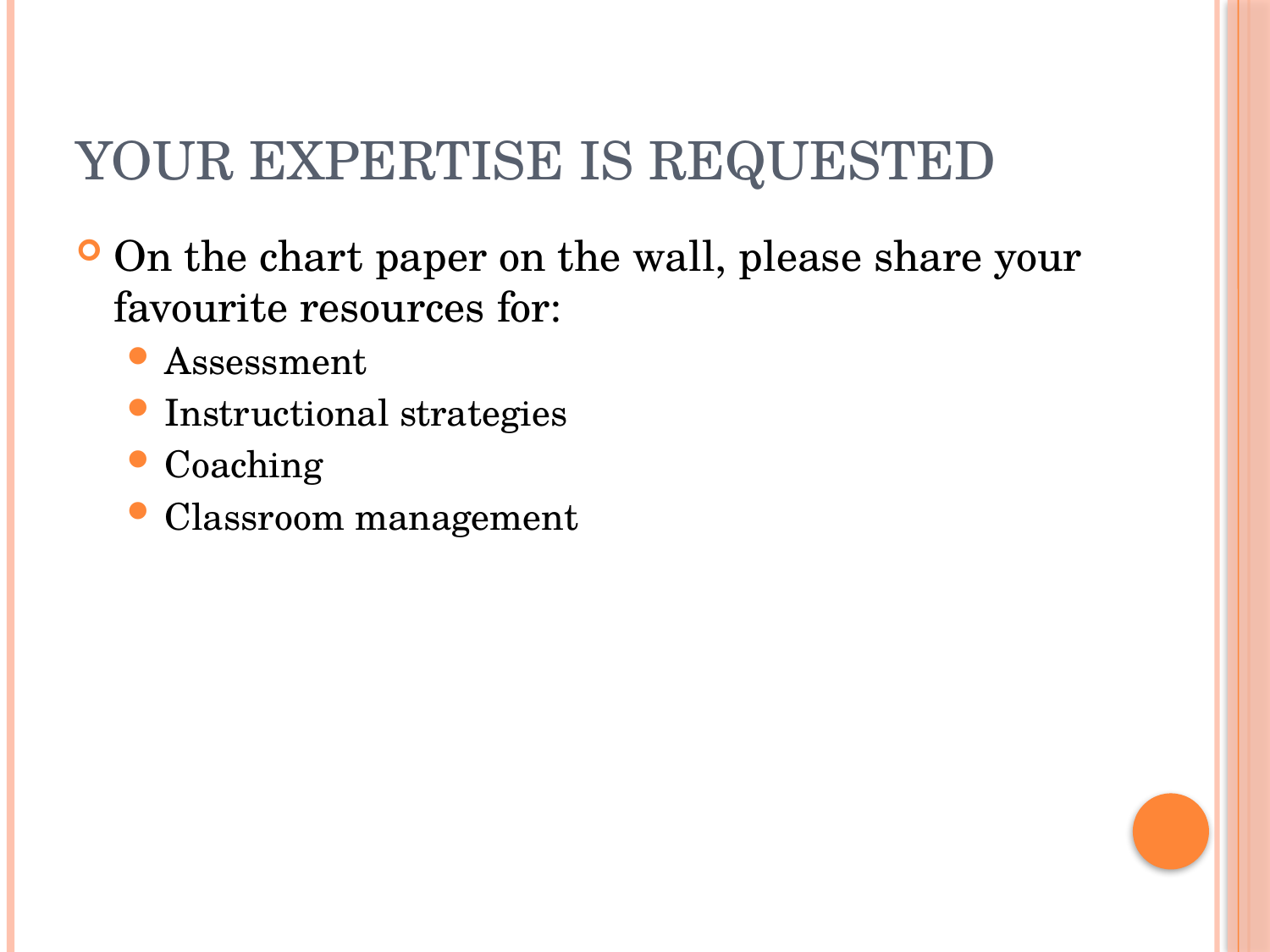

# Your expertise is requested
On the chart paper on the wall, please share your favourite resources for:
Assessment
Instructional strategies
Coaching
Classroom management